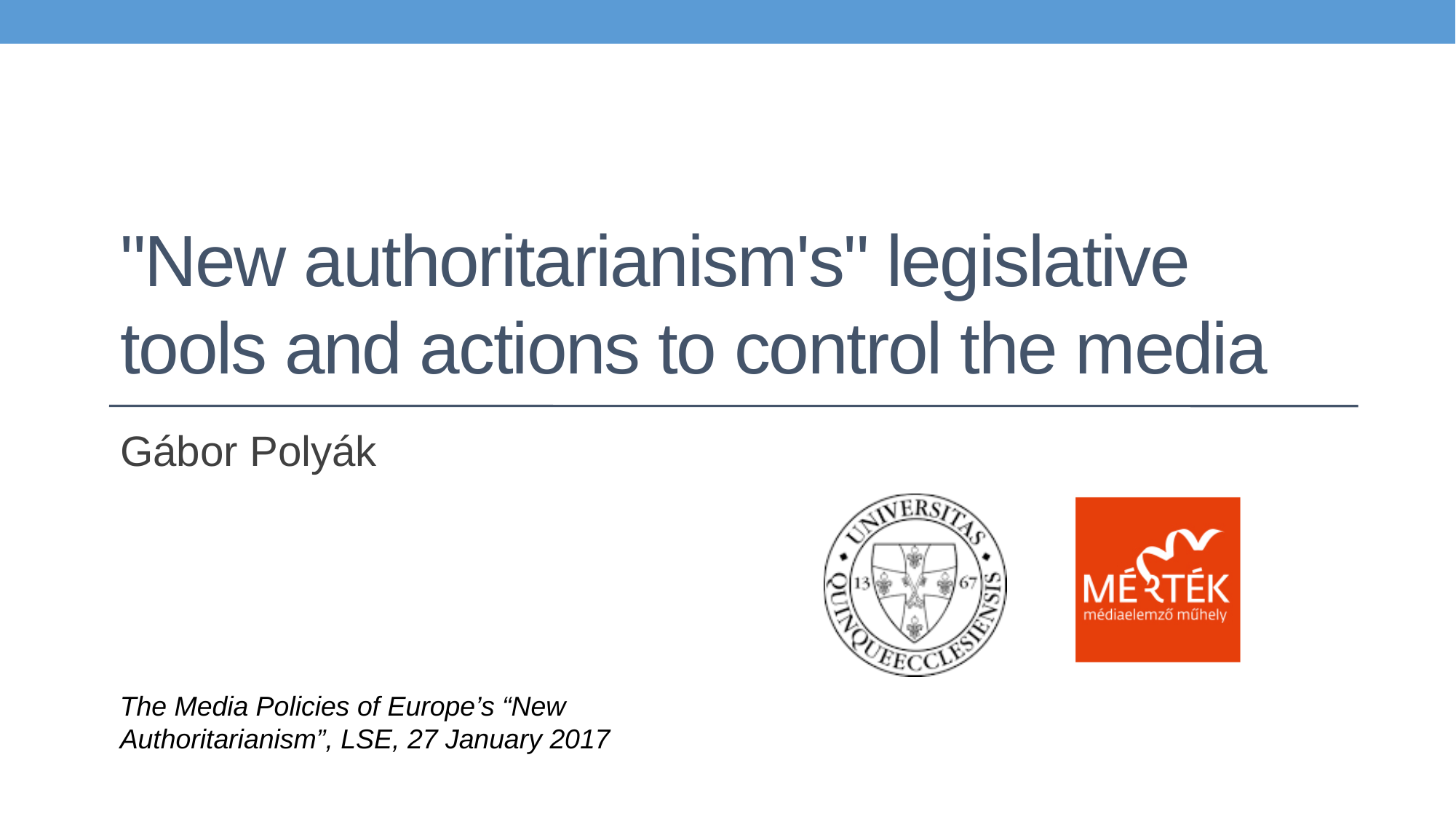

# "New authoritarianism's" legislative tools and actions to control the media
Gábor Polyák
The Media Policies of Europe’s “New Authoritarianism”, LSE, 27 January 2017